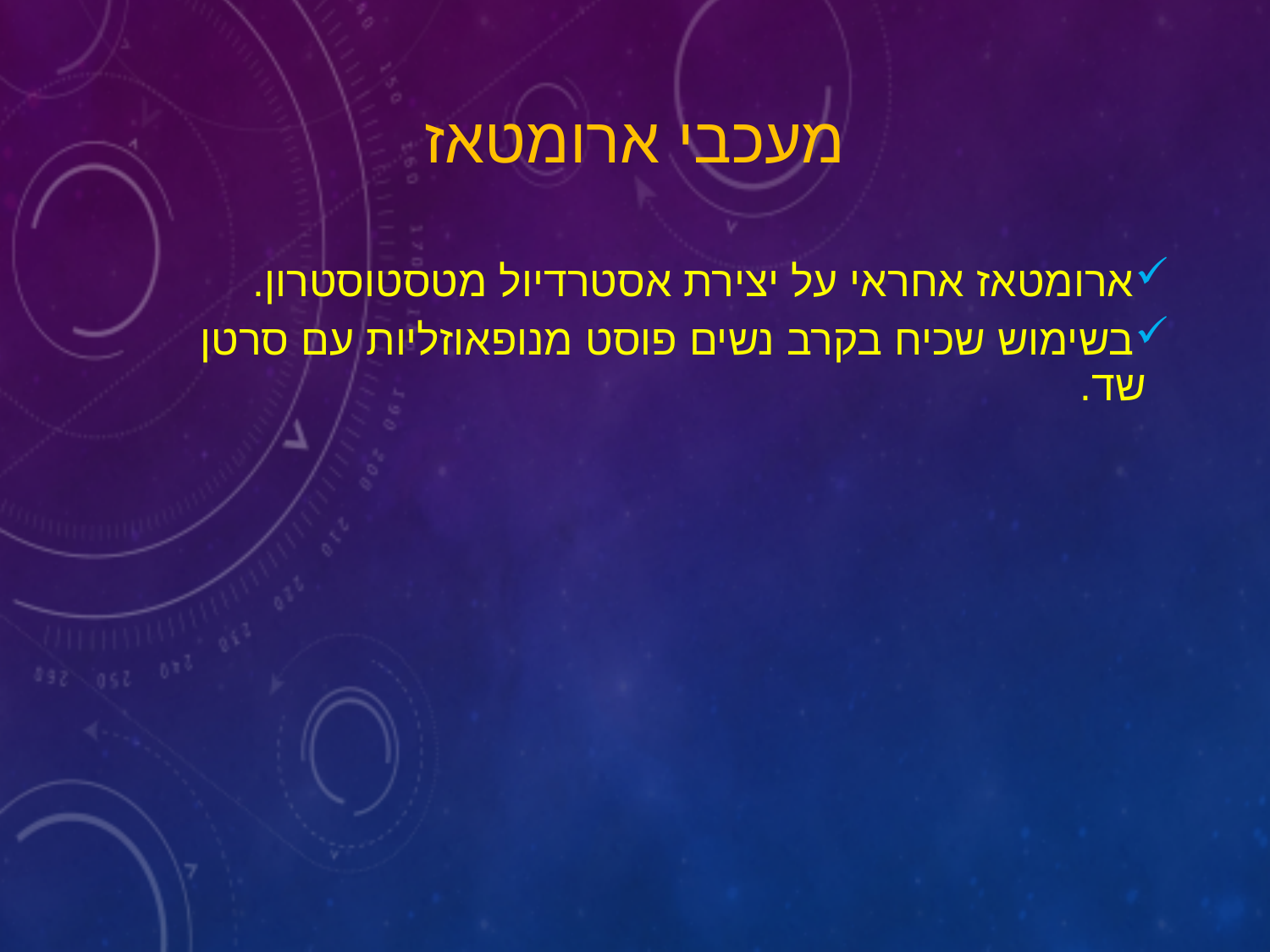

# מעכבי ארומטאז
ארומטאז אחראי על יצירת אסטרדיול מטסטוסטרון.
בשימוש שכיח בקרב נשים פוסט מנופאוזליות עם סרטן שד.